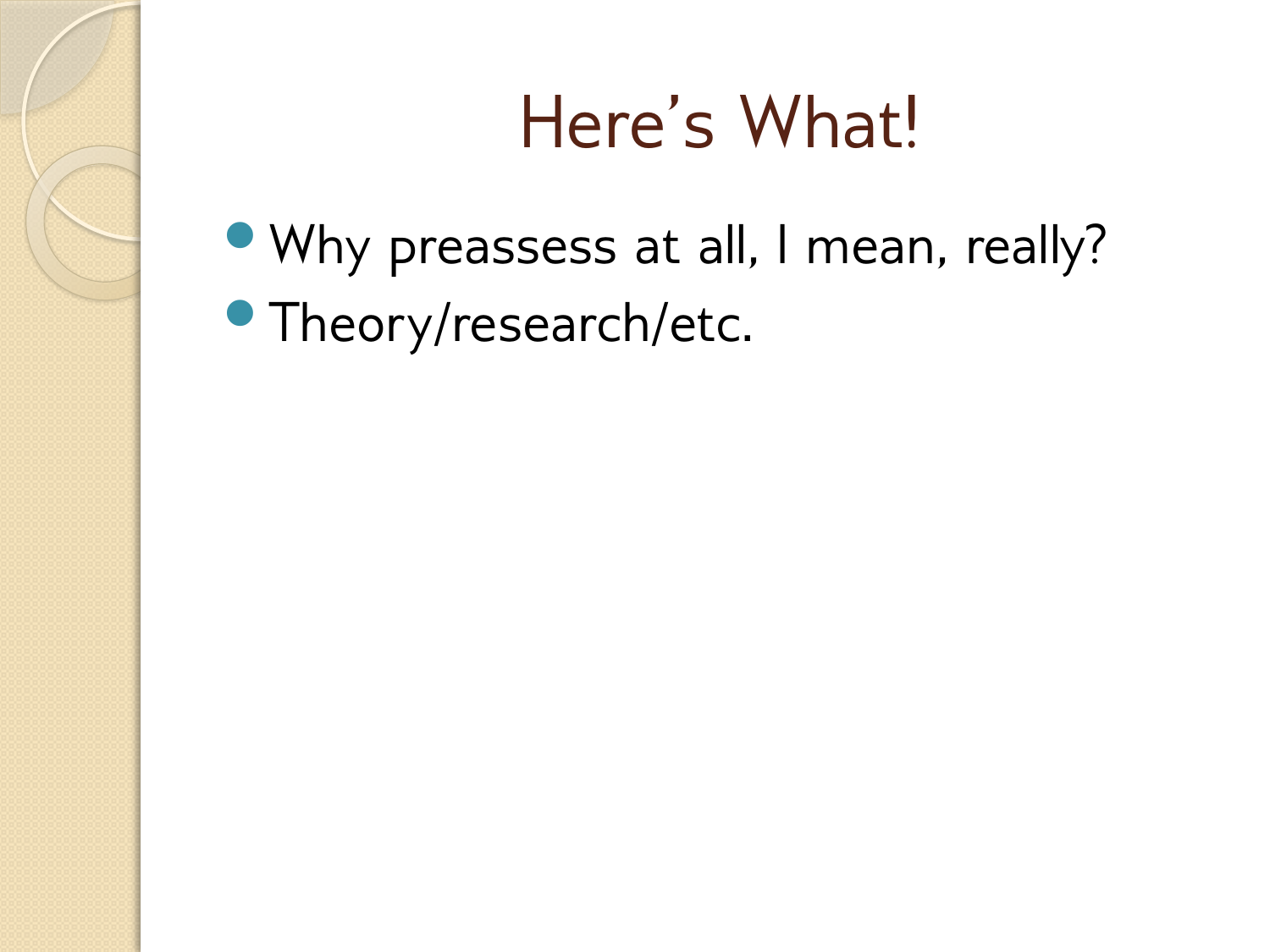

# Here’s What!
Why preassess at all, I mean, really?
Theory/research/etc.